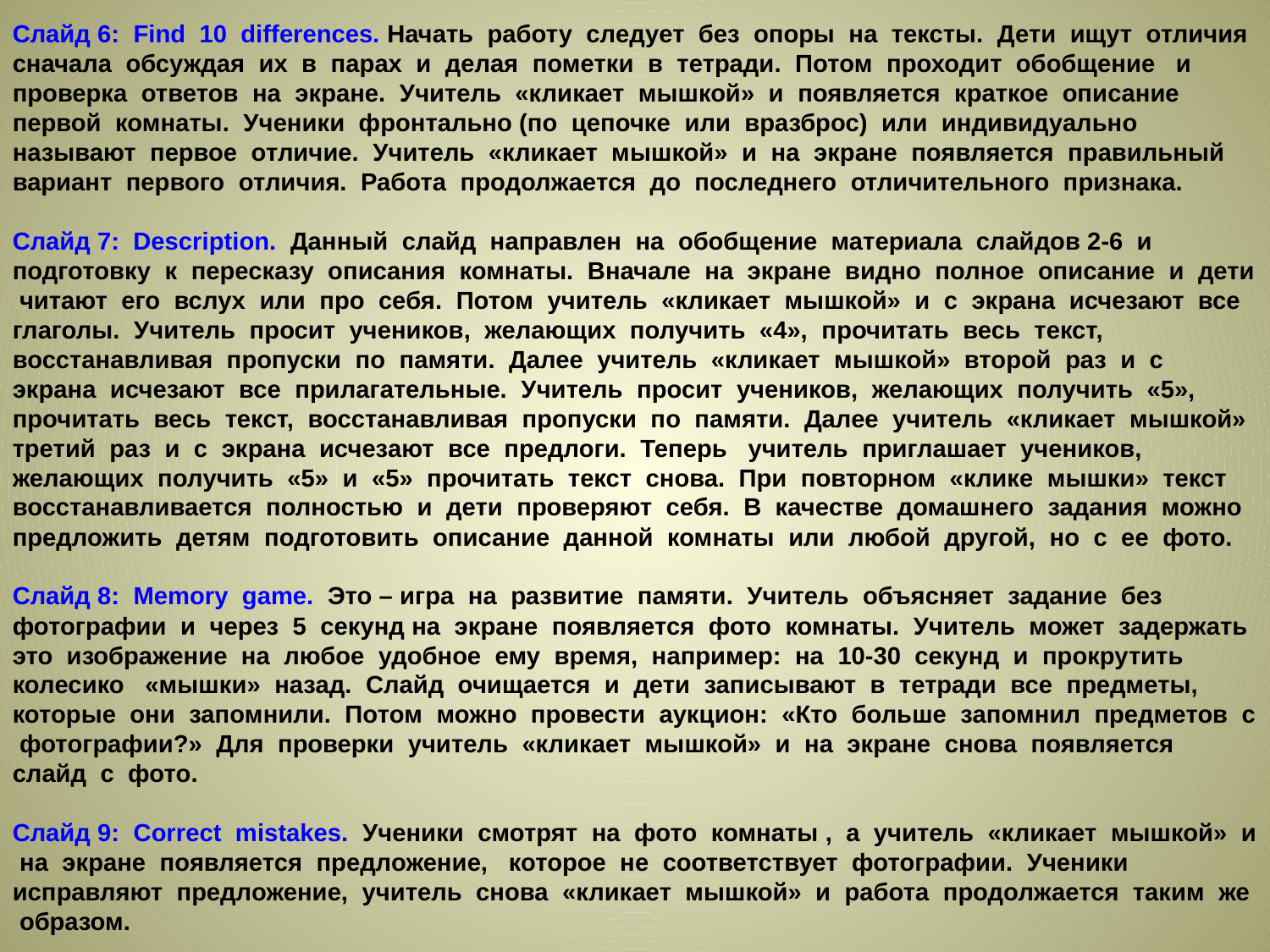

Слайд 6:  Find  10  differences. Начать  работу  следует  без  опоры  на  тексты.  Дети  ищут  отличия  сначала  обсуждая  их  в  парах  и  делая  пометки  в  тетради.  Потом  проходит  обобщение   и  проверка  ответов  на  экране.  Учитель  «кликает  мышкой»  и  появляется  краткое  описание  первой  комнаты.  Ученики  фронтально (по  цепочке  или  вразброс)  или  индивидуально  называют  первое  отличие.  Учитель  «кликает  мышкой»  и  на  экране  появляется  правильный  вариант  первого  отличия.  Работа  продолжается  до  последнего  отличительного  признака.

Слайд 7:  Description.  Данный  слайд  направлен  на  обобщение  материала  слайдов 2-6  и  подготовку  к  пересказу  описания  комнаты.  Вначале  на  экране  видно  полное  описание  и  дети  читают  его  вслух  или  про  себя.  Потом  учитель  «кликает  мышкой»  и  с  экрана  исчезают  все  глаголы.  Учитель  просит  учеников,  желающих  получить  «4»,  прочитать  весь  текст,  восстанавливая  пропуски  по  памяти.  Далее  учитель  «кликает  мышкой»  второй  раз  и  с  экрана  исчезают  все  прилагательные.  Учитель  просит  учеников,  желающих  получить  «5»,  прочитать  весь  текст,  восстанавливая  пропуски  по  памяти.  Далее  учитель  «кликает  мышкой»  третий  раз  и  с  экрана  исчезают  все  предлоги.  Теперь   учитель  приглашает  учеников,  желающих  получить  «5»  и  «5»  прочитать  текст  снова.  При  повторном  «клике  мышки»  текст  восстанавливается  полностью  и  дети  проверяют  себя.  В  качестве  домашнего  задания  можно  предложить  детям  подготовить  описание  данной  комнаты  или  любой  другой,  но  с  ее  фото.

Слайд 8:  Memory  game.  Это – игра  на  развитие  памяти.  Учитель  объясняет  задание  без  фотографии  и  через  5  секунд на  экране  появляется  фото  комнаты.  Учитель  может  задержать  это  изображение  на  любое  удобное  ему  время,  например:  на  10-30  секунд  и  прокрутить  колесико   «мышки»  назад.  Слайд  очищается  и  дети  записывают  в  тетради  все  предметы,  которые  они  запомнили.  Потом  можно  провести  аукцион:  «Кто  больше  запомнил  предметов  с  фотографии?»  Для  проверки  учитель  «кликает  мышкой»  и  на  экране  снова  появляется  слайд  с  фото.

Слайд 9:  Correct  mistakes.  Ученики  смотрят  на  фото  комнаты ,  а  учитель  «кликает  мышкой»  и  на  экране  появляется  предложение,   которое  не  соответствует  фотографии.  Ученики  исправляют  предложение,  учитель  снова  «кликает  мышкой»  и  работа  продолжается  таким  же  образом.